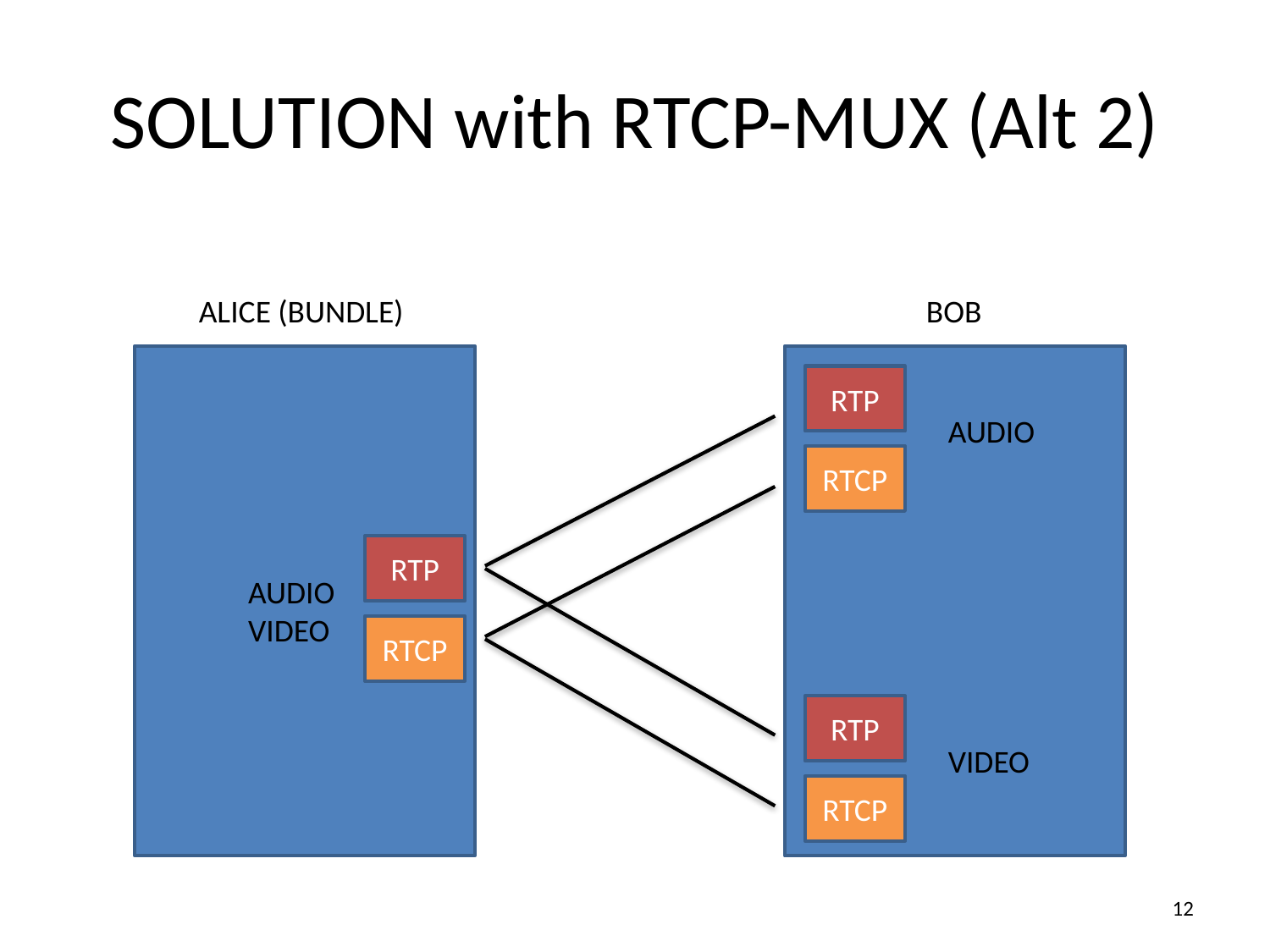

# SOLUTION with RTCP-MUX (Alt 2)
ALICE (BUNDLE)
BOB

RTP
AUDIO
RTCP
RTP
AUDIO
VIDEO
RTCP
RTP
VIDEO
RTCP
12